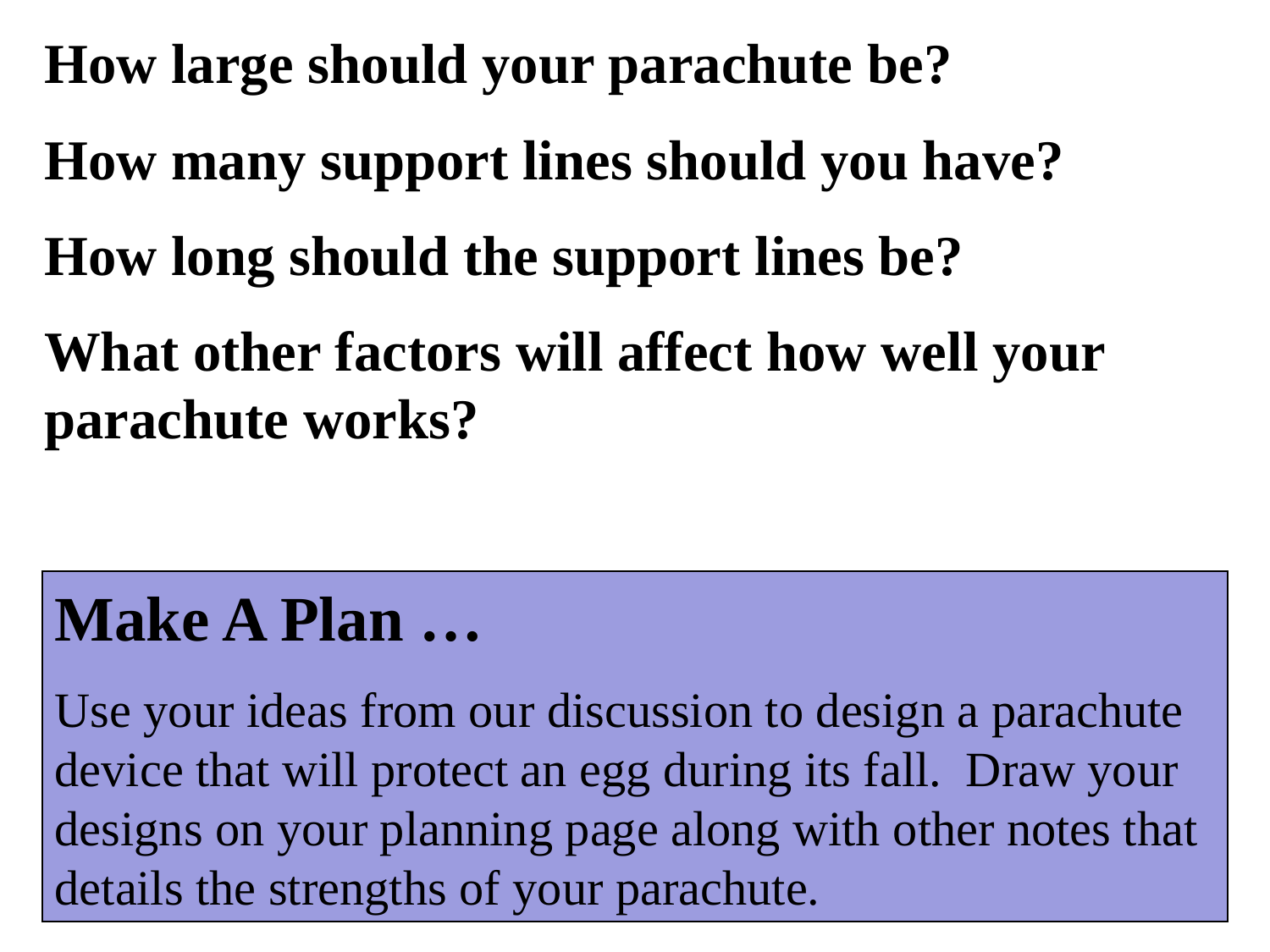

How large should your parachute be?
How many support lines should you have?
How long should the support lines be?
What other factors will affect how well your parachute works?
Make A Plan …
Use your ideas from our discussion to design a parachute device that will protect an egg during its fall.  Draw your designs on your planning page along with other notes that details the strengths of your parachute.